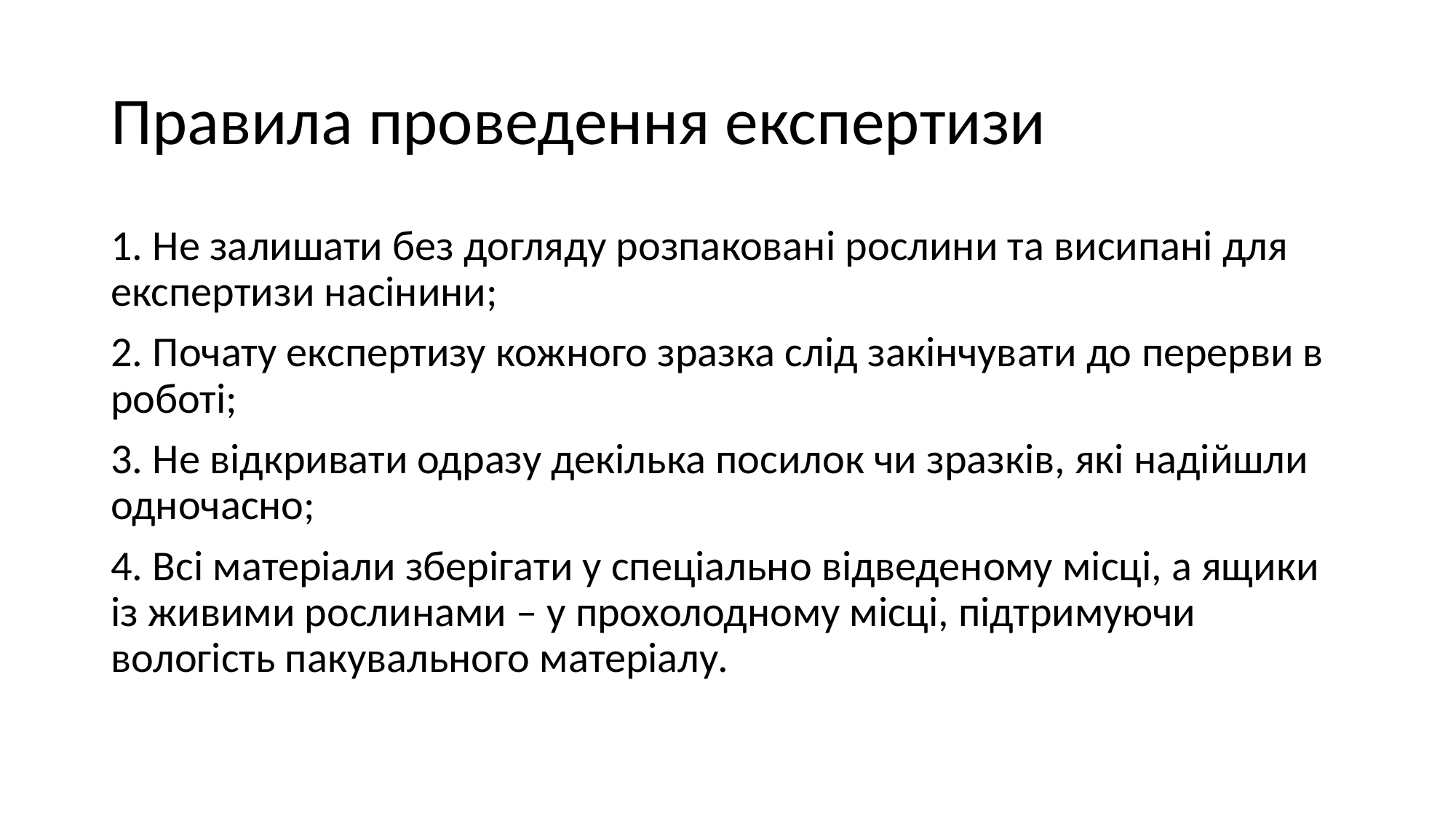

# Правила проведення експертизи
1. Не залишати без догляду розпаковані рослини та висипані для експертизи насінини;
2. Почату експертизу кожного зразка слід закінчувати до перерви в роботі;
3. Не відкривати одразу декілька посилок чи зразків, які надійшли одночасно;
4. Всі матеріали зберігати у спеціально відведеному місці, а ящики із живими рослинами – у прохолодному місці, підтримуючи вологість пакувального матеріалу.